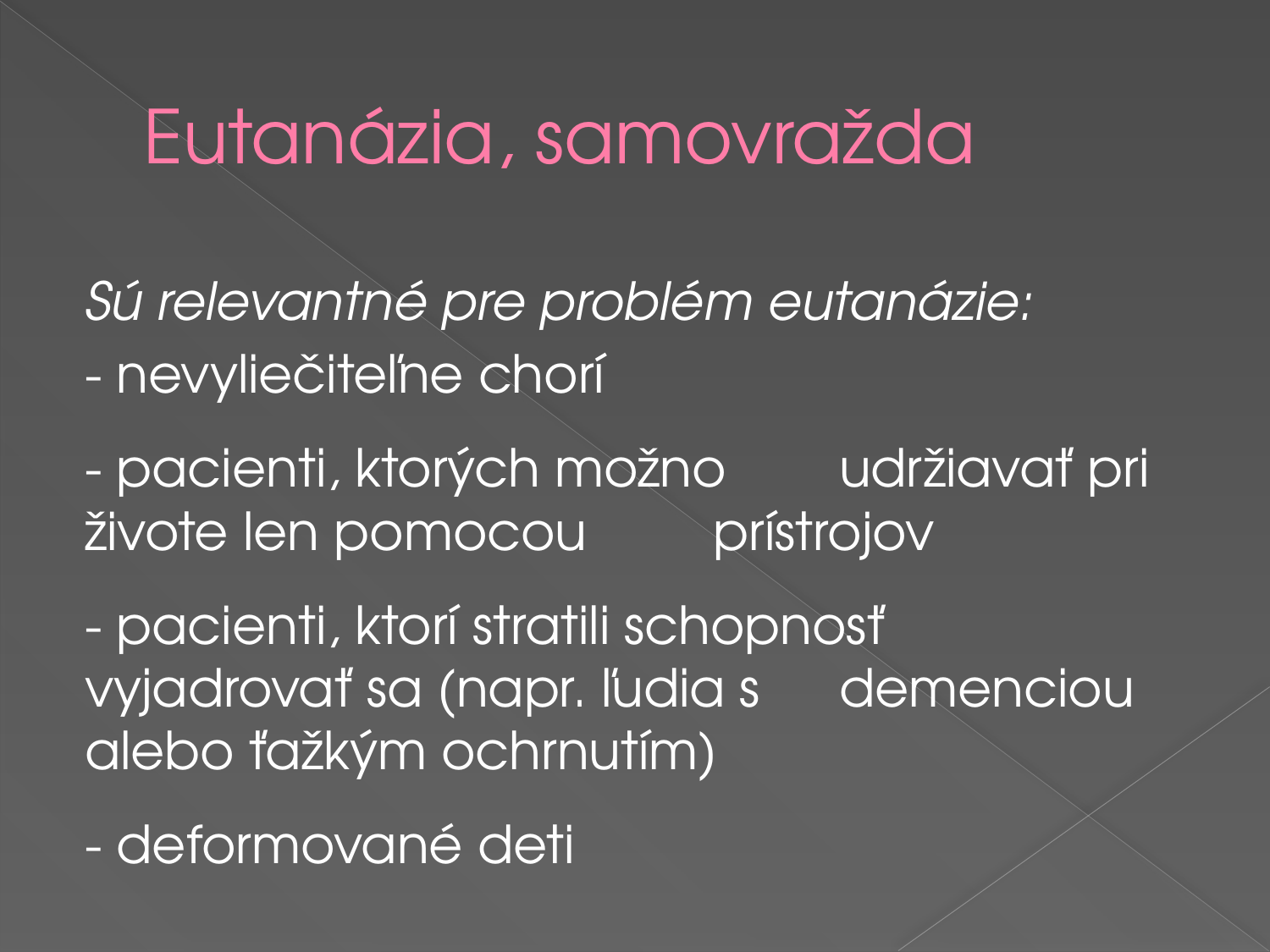

# Eutanázia, samovražda
Sú relevantné pre problém eutanázie:
	- nevyliečiteľne chorí
	- pacienti, ktorých možno 			udržiavať pri živote len pomocou 		prístrojov
	- pacienti, ktorí stratili schopnosť 	vyjadrovať sa (napr. ľudia s 	demenciou alebo ťažkým ochrnutím)
	- deformované deti